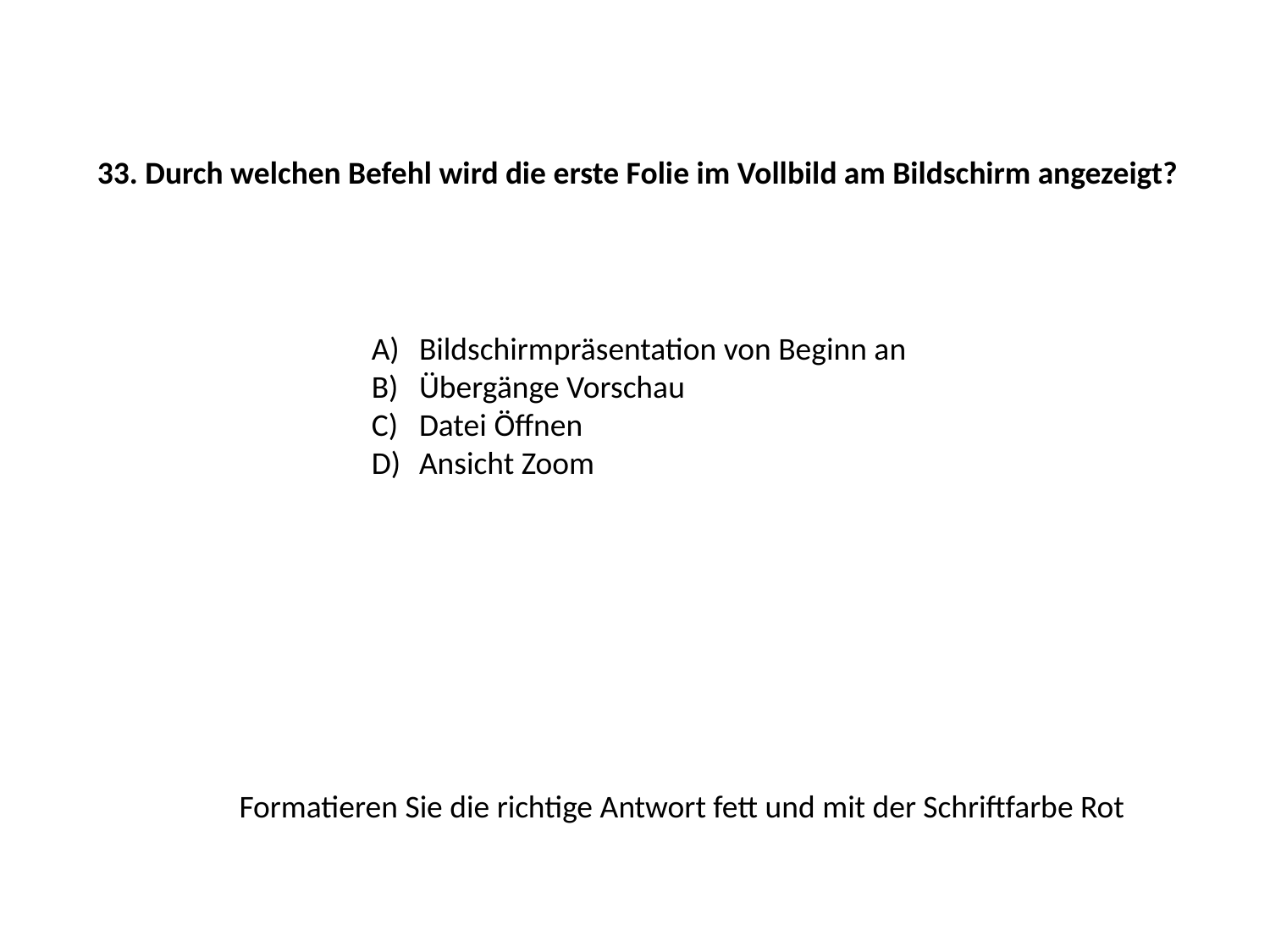

33. Durch welchen Befehl wird die erste Folie im Vollbild am Bildschirm angezeigt?
Bildschirmpräsentation von Beginn an
Übergänge Vorschau
Datei Öffnen
Ansicht Zoom
Formatieren Sie die richtige Antwort fett und mit der Schriftfarbe Rot